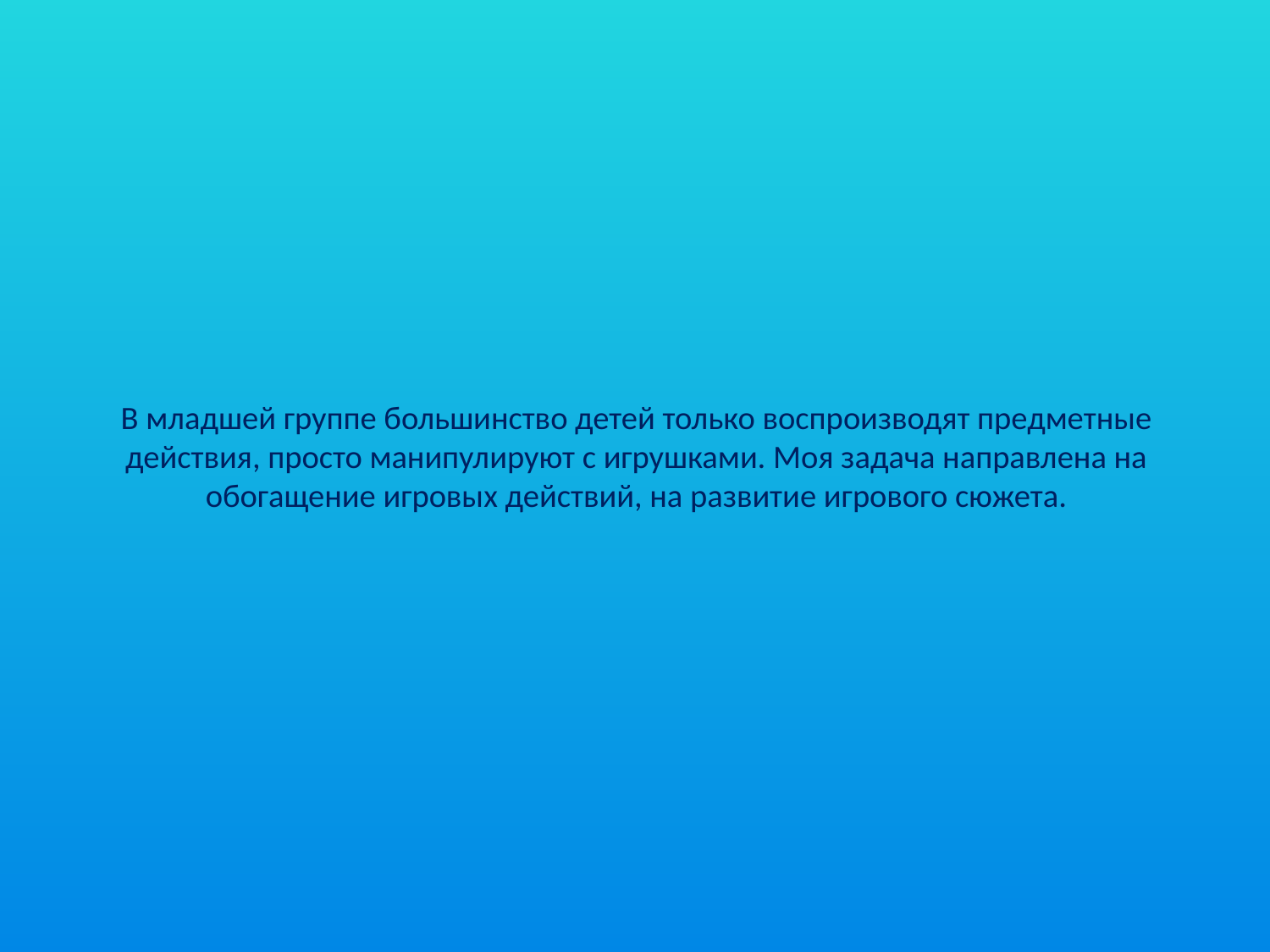

# В младшей группе большинство детей только воспроизводят предметные действия, просто манипулируют с игрушками. Моя задача направлена на обогащение игровых действий, на развитие игрового сюжета.